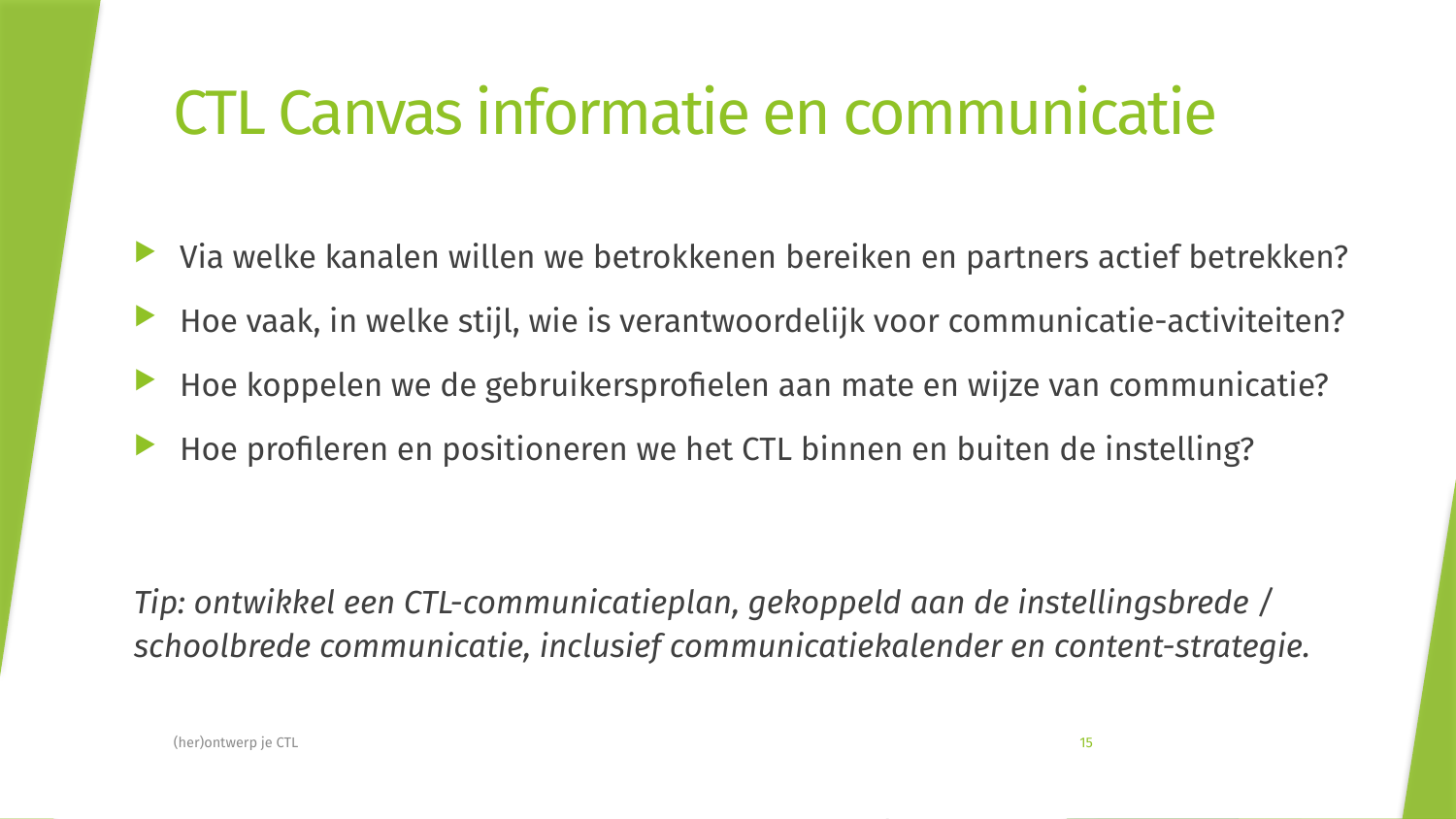

# CTL Canvas informatie en communicatie
Via welke kanalen willen we betrokkenen bereiken en partners actief betrekken?
Hoe vaak, in welke stijl, wie is verantwoordelijk voor communicatie-activiteiten?
Hoe koppelen we de gebruikersprofielen aan mate en wijze van communicatie?
Hoe profileren en positioneren we het CTL binnen en buiten de instelling?
Tip: ontwikkel een CTL-communicatieplan, gekoppeld aan de instellingsbrede / schoolbrede communicatie, inclusief communicatiekalender en content-strategie.

(her)ontwerp je CTL
15